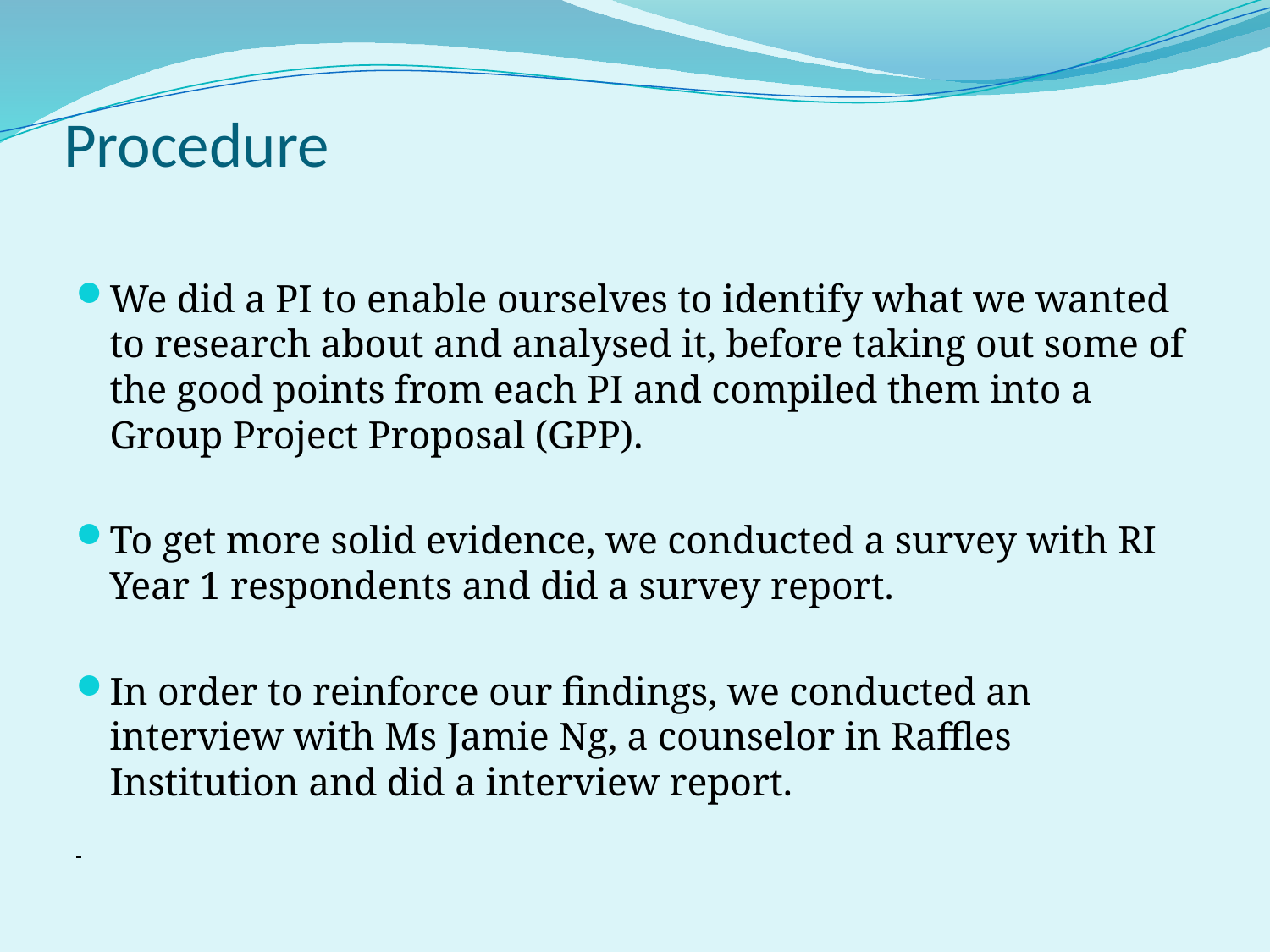

# Procedure
We did a PI to enable ourselves to identify what we wanted to research about and analysed it, before taking out some of the good points from each PI and compiled them into a Group Project Proposal (GPP).

To get more solid evidence, we conducted a survey with RI Year 1 respondents and did a survey report.

In order to reinforce our findings, we conducted an interview with Ms Jamie Ng, a counselor in Raffles Institution and did a interview report.